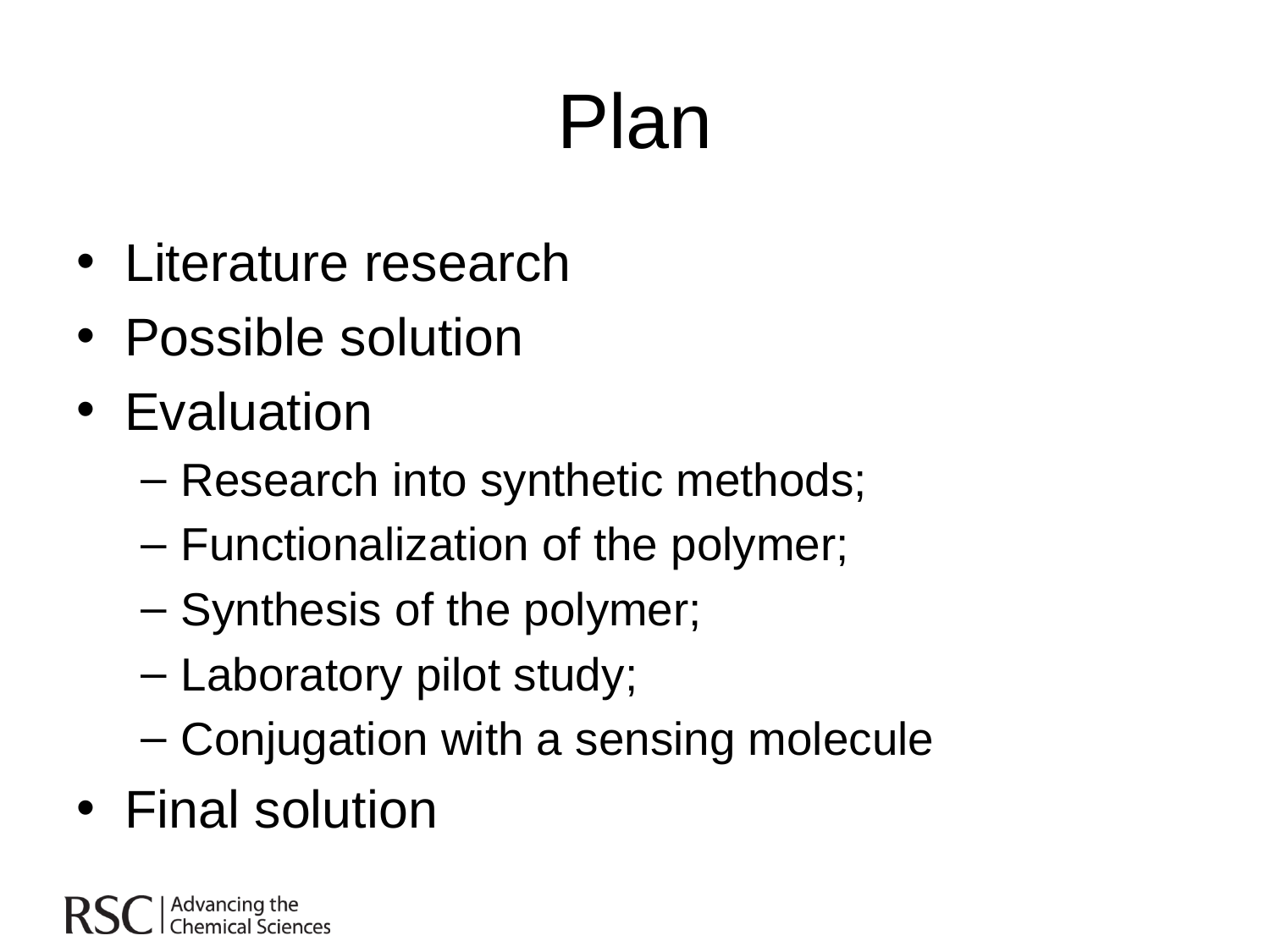

# Plan
Literature research
Possible solution
Evaluation
Research into synthetic methods;
Functionalization of the polymer;
Synthesis of the polymer;
Laboratory pilot study;
Conjugation with a sensing molecule
Final solution